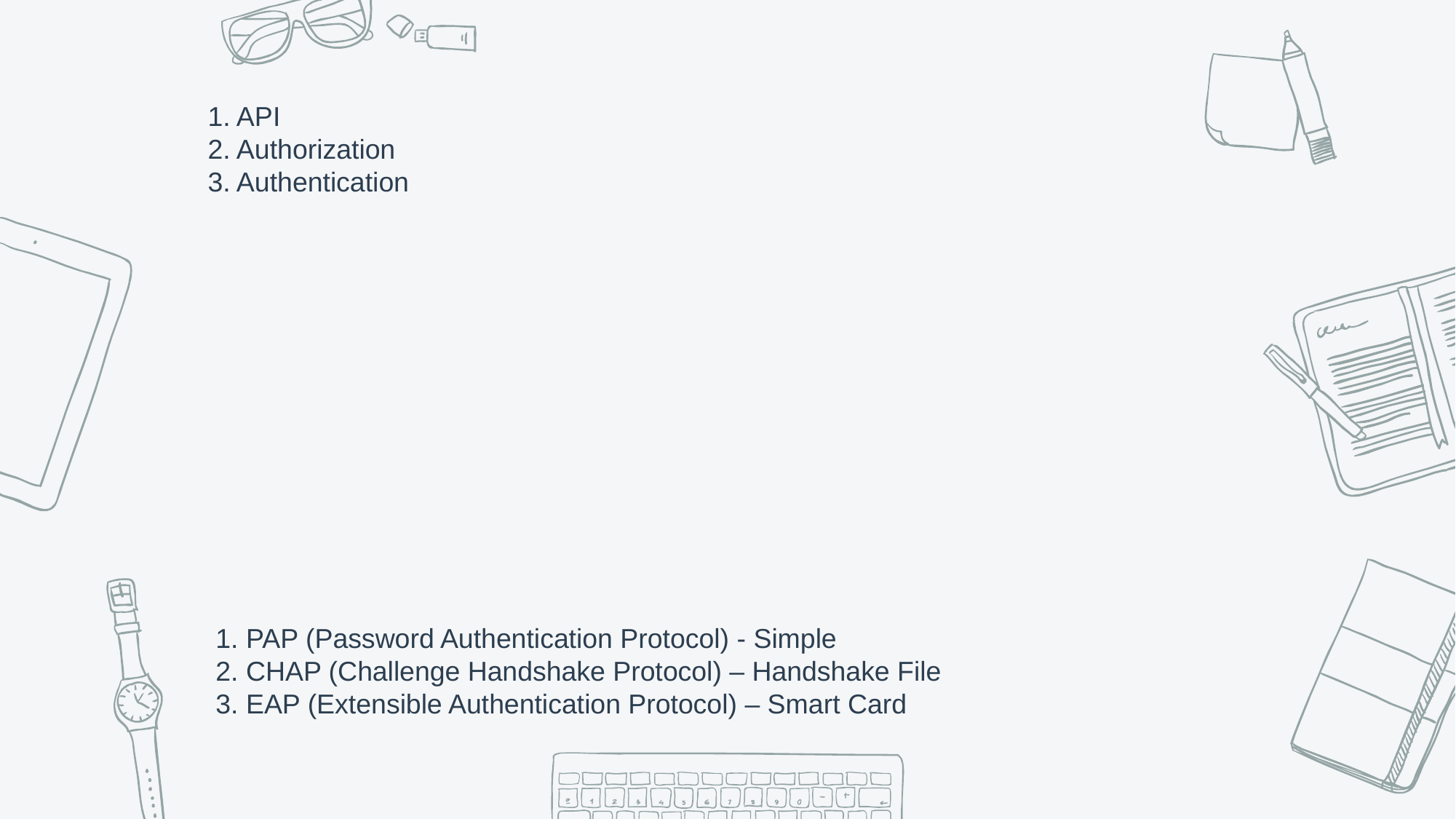

1. API
2. Authorization
3. Authentication
1. PAP (Password Authentication Protocol) - Simple
2. CHAP (Challenge Handshake Protocol) – Handshake File
3. EAP (Extensible Authentication Protocol) – Smart Card